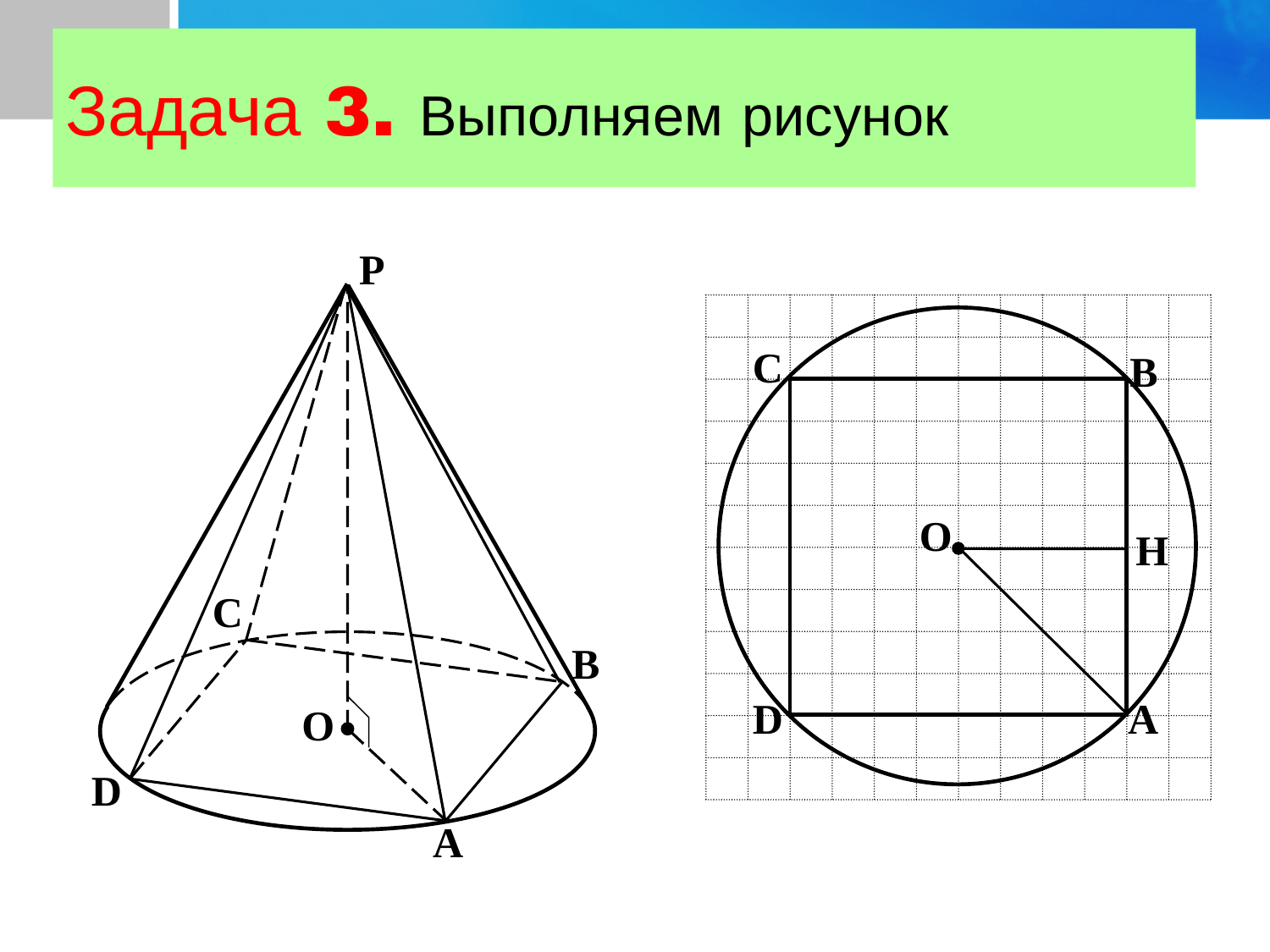

Задача 3. Выполняем рисунок

P

C
B
O
D
A

C
B

O
H

D
A